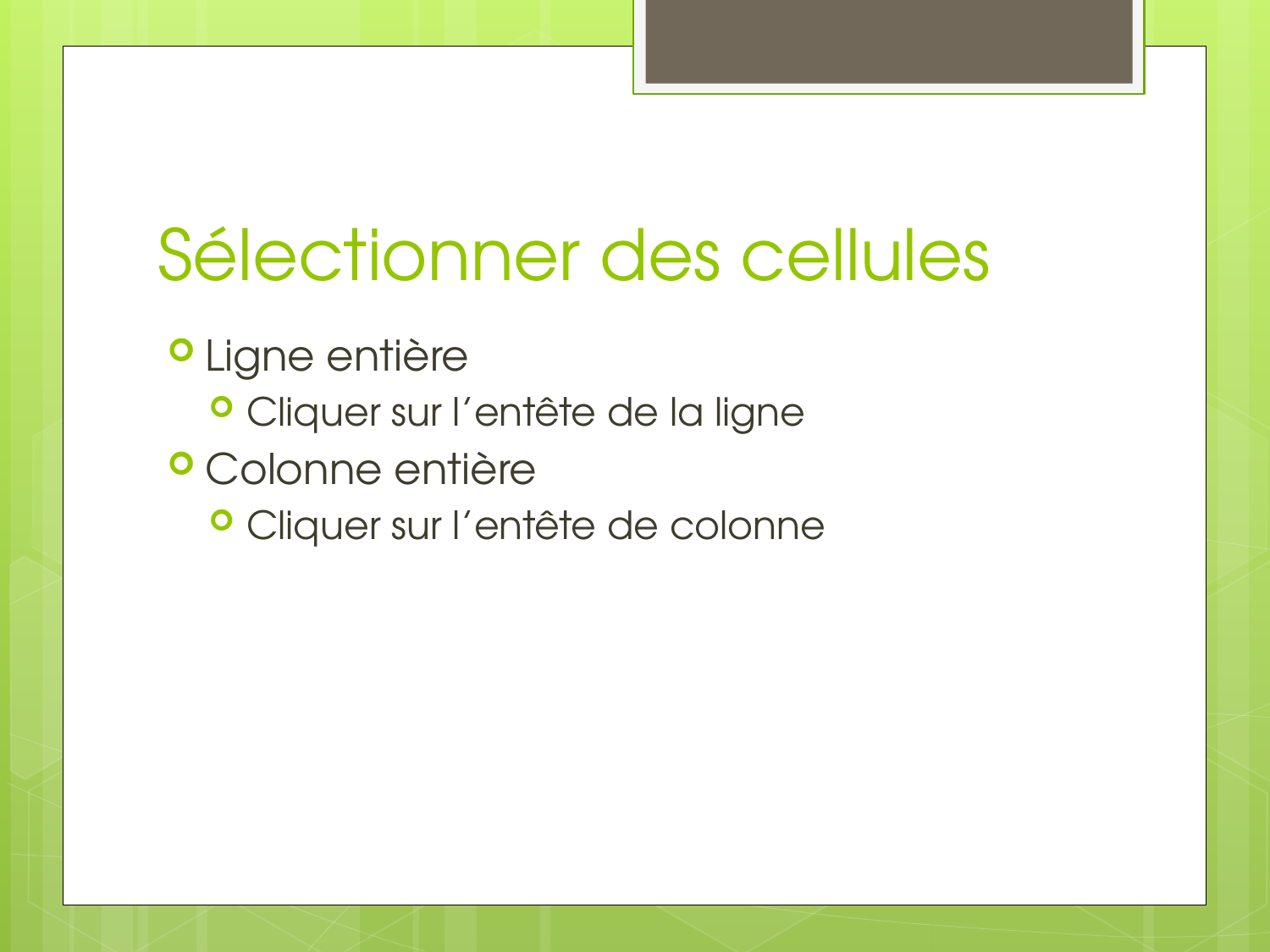

# Sélectionner des cellules
Ligne entière
Cliquer sur l’entête de la ligne
Colonne entière
Cliquer sur l’entête de colonne